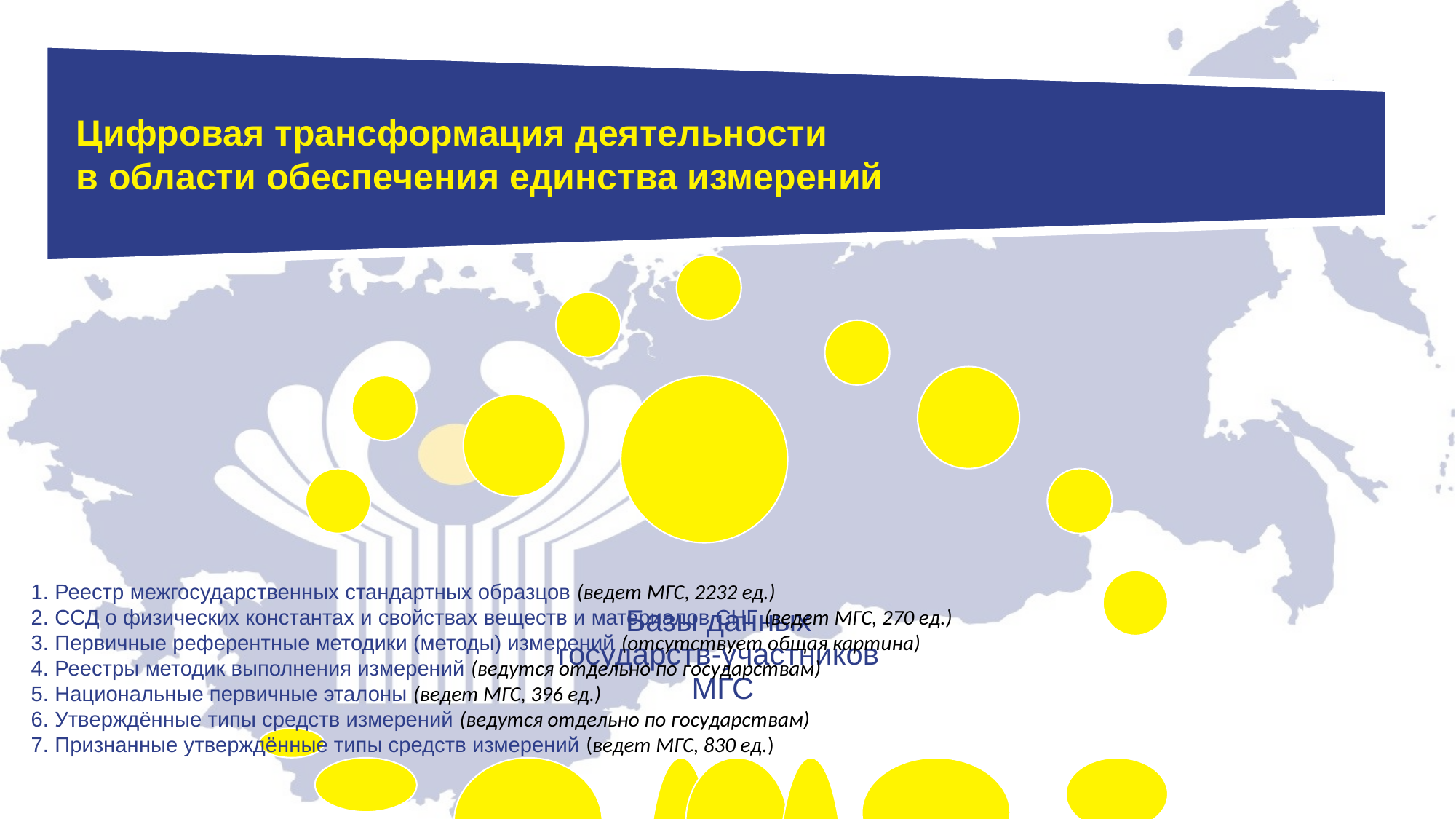

Цифровая трансформация деятельности
в области обеспечения единства измерений

1. Реестр межгосударственных стандартных образцов (ведет МГС, 2232 ед.)
2. ССД о физических константах и свойствах веществ и материалов СНГ (ведет МГС, 270 ед.)
3. Первичные референтные методики (методы) измерений (отсутствует общая картина)
4. Реестры методик выполнения измерений (ведутся отдельно по государствам)
5. Национальные первичные эталоны (ведет МГС, 396 ед.)
6. Утверждённые типы средств измерений (ведутся отдельно по государствам)
7. Признанные утверждённые типы средств измерений (ведет МГС, 830 ед.)